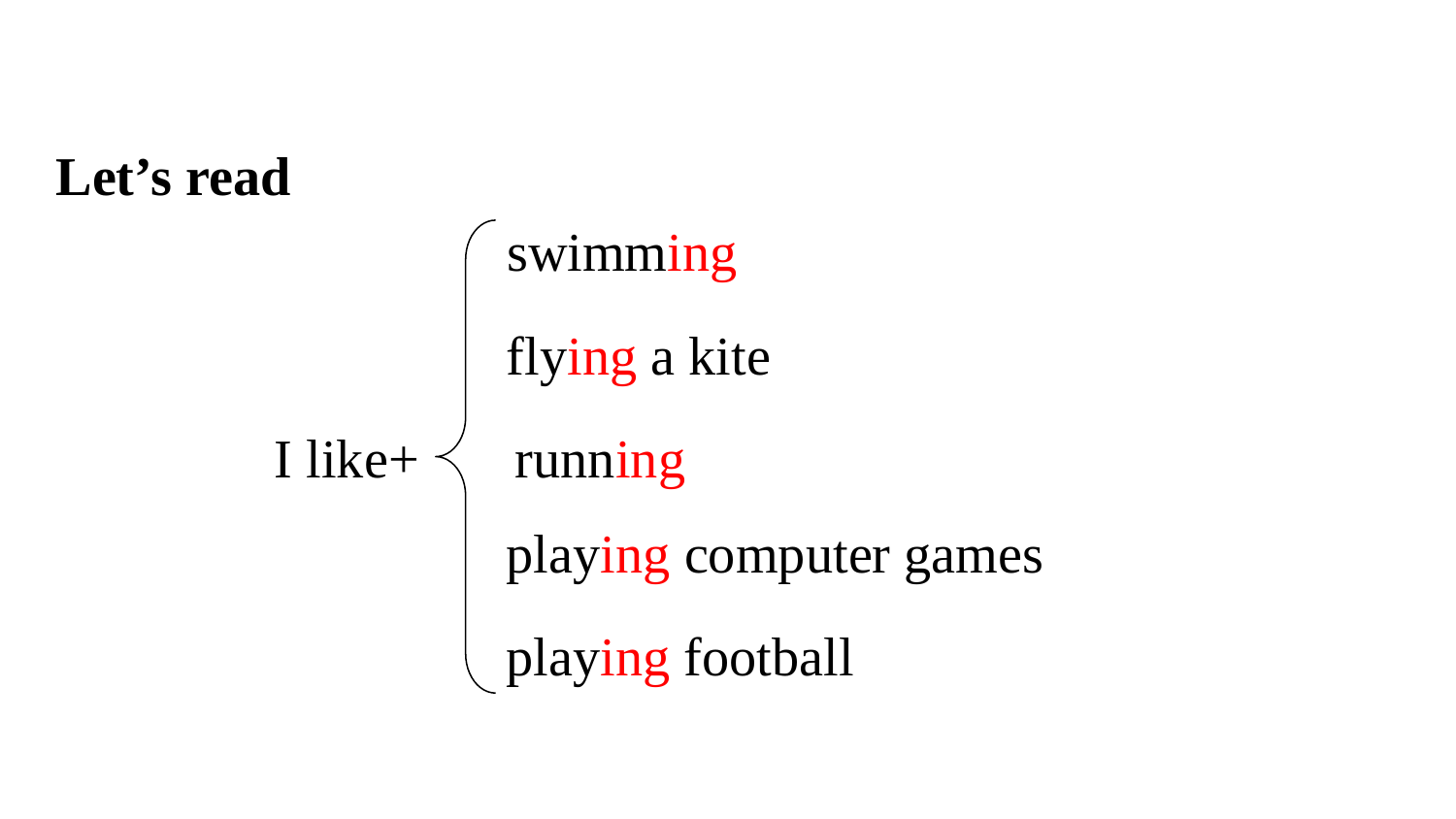

Let’s read
swimming

flying a kite
I like+
running
playing computer games
playing football